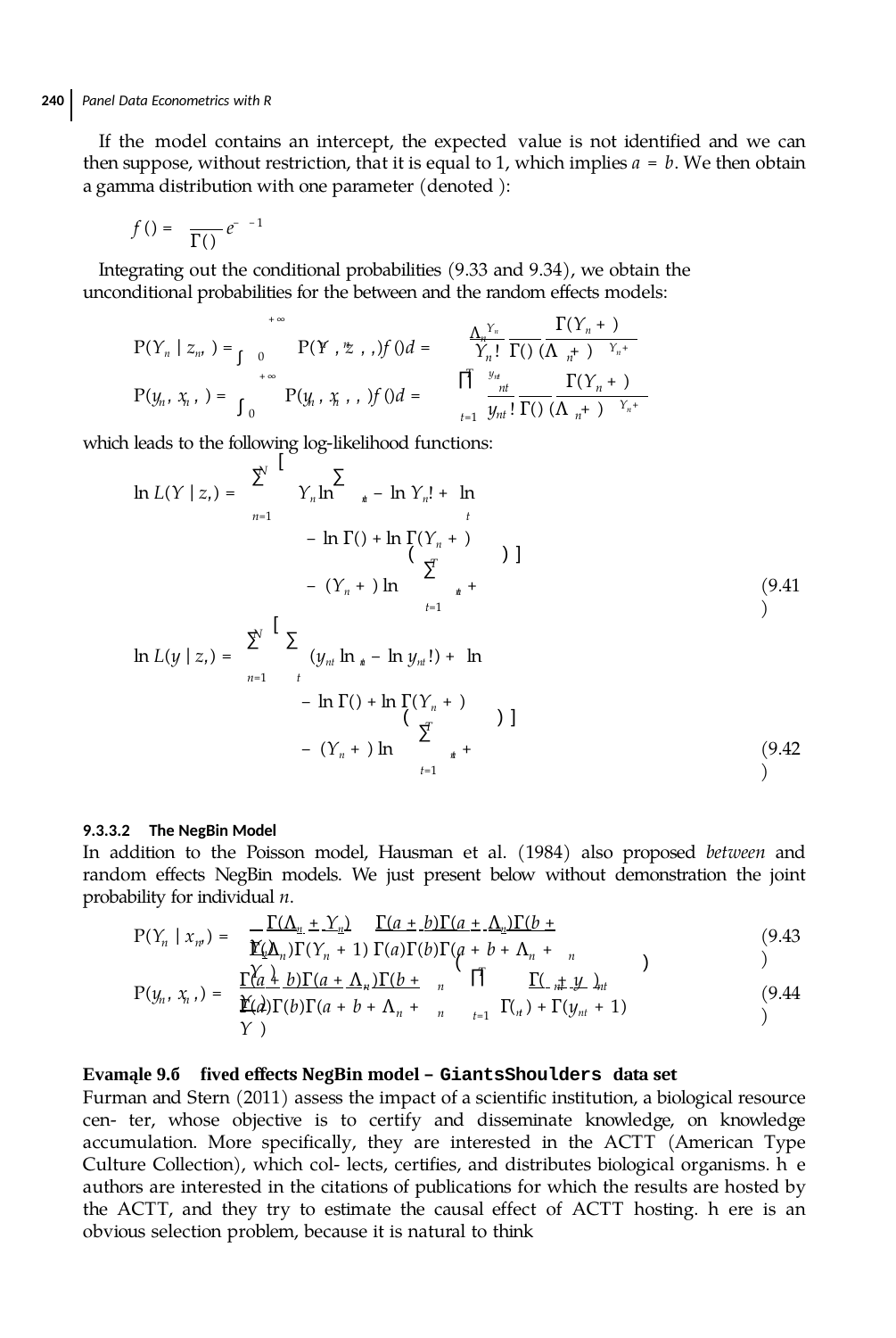

240  Panel Data Econometrics with R

If the  model contains an intercept, the expected  value is not identiﬁed and we can then suppose, without restriction, that it is equal to 1, which implies a = b. We then obtain a gamma distribution with one parameter (denoted ):

− −1
f () =	e
Г()
Integrating out the conditional probabilities (9.33 and 9.34), we obtain the unconditional probabilities for the between and the random effects models:

ΛnYn

+∞
Г(Yn + )
P(Yn | zn, ) = ∫	P(Y , z , ,)f ()d =
n  n
Y ! Г() (Λ + )
Y +

n
0
n	n
+∞

∫
ynt
T

∏
Г(Y + )
nt	n
P(y , x , ) =	P(y , x , , )f ()d =
n  n
n  n
y ! Г() (Λ + )
Y +

n
0
nt
n
t=1
which leads to the following log-likelihood functions:
[
N
∑	∑
ln L(Y | z,) =	Yn ln	nt – ln Yn! +  ln
n=1	t
– ln Г() + ln Г(Yn + )
(
)]
T
∑
– (Yn + ) ln	nt +
(9.41)
t=1
[
N
∑ ∑
ln L(y | z,) =
(ynt ln nt – ln ynt !) +  ln
n=1	t
– ln Г() + ln Г(Yn + )
(
)]
T
∑
– (Yn + ) ln	nt +
(9.42)
t=1
9.3.3.2  The NegBin Model
In addition to the Poisson model, Hausman et al. (1984) also proposed between and random effects NegBin models. We just present below without demonstration the joint probability for individual n.
  Г(Λn + Yn)	Г(a + b)Г(a + Λn)Г(b + Yn)
(9.43)
P(Y | x ,) =
n	n
Г(Λ )Г(Y + 1) Г(a)Г(b)Г(a + b + Λ + Y )
n	n	n	n
(
)
T
∏
Г(a + b)Г(a + Λ )Г(b + Y )
	Г( + y )
nt	nt
n	n
(9.44)
P(y , x ,) =
n  n
Г(a)Г(b)Г(a + b + Λ + Y )
Г(nt ) + Г(ynt + 1)
n	n
t=1
Evamąle 9.б  fived effects NegBin model – GiantsShoulders data set
Furman and Stern (2011) assess the impact of a scientiﬁc institution, a biological resource cen- ter, whose objective is to certify and disseminate knowledge, on knowledge accumulation. More speciﬁcally, they are interested in the ACTT (American Type Culture Collection), which col- lects, certiﬁes, and distributes biological organisms. he authors are interested in the citations of publications for which the results are hosted by the ACTT, and they try to estimate the causal effect of ACTT hosting. here is an obvious selection problem, because it is natural to think